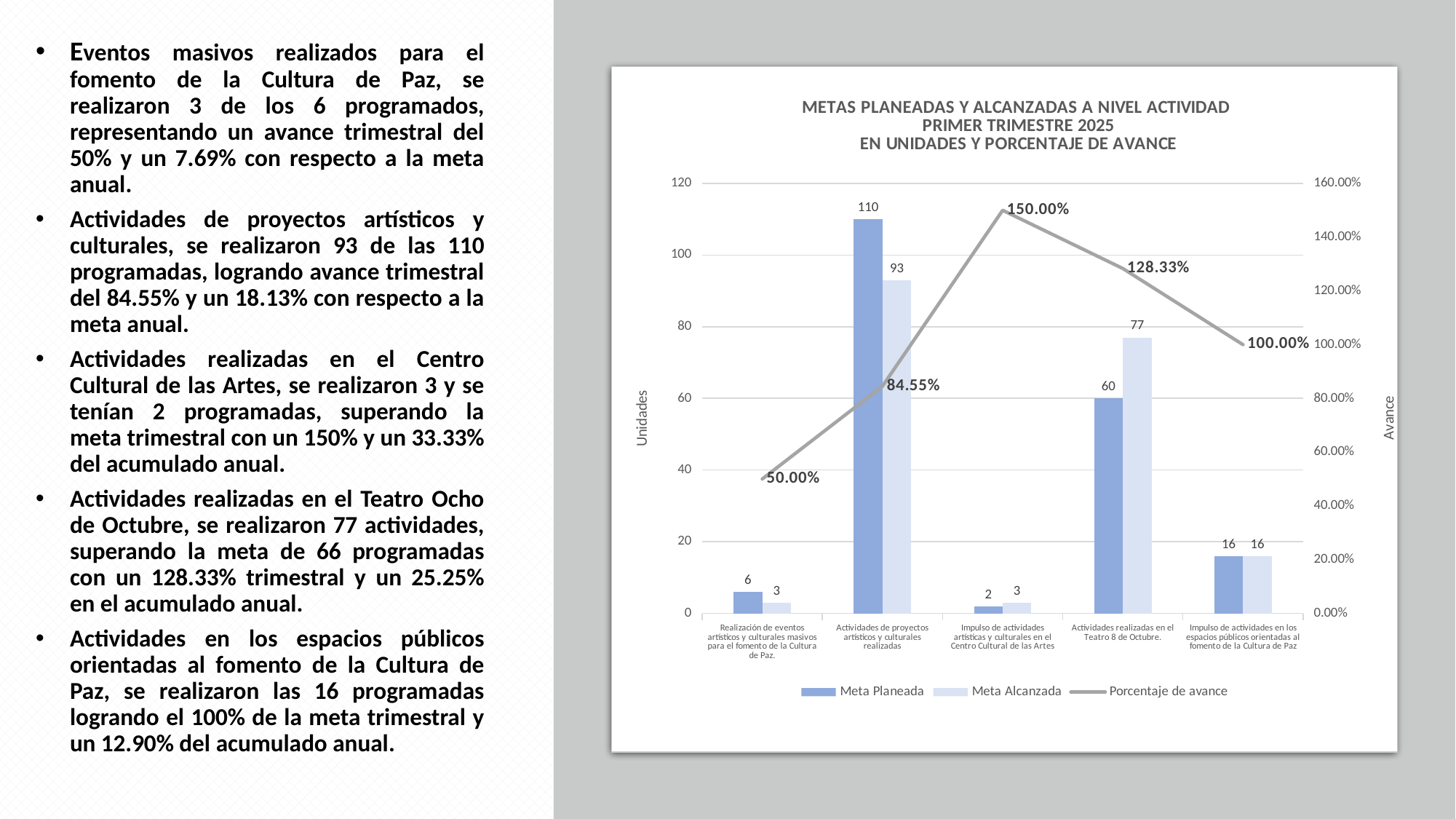

Eventos masivos realizados para el fomento de la Cultura de Paz, se realizaron 3 de los 6 programados, representando un avance trimestral del 50% y un 7.69% con respecto a la meta anual.
Actividades de proyectos artísticos y culturales, se realizaron 93 de las 110 programadas, logrando avance trimestral del 84.55% y un 18.13% con respecto a la meta anual.
Actividades realizadas en el Centro Cultural de las Artes, se realizaron 3 y se tenían 2 programadas, superando la meta trimestral con un 150% y un 33.33% del acumulado anual.
Actividades realizadas en el Teatro Ocho de Octubre, se realizaron 77 actividades, superando la meta de 66 programadas con un 128.33% trimestral y un 25.25% en el acumulado anual.
Actividades en los espacios públicos orientadas al fomento de la Cultura de Paz, se realizaron las 16 programadas logrando el 100% de la meta trimestral y un 12.90% del acumulado anual.

### Chart: METAS PLANEADAS Y ALCANZADAS A NIVEL ACTIVIDAD
PRIMER TRIMESTRE 2025
EN UNIDADES Y PORCENTAJE DE AVANCE

| Category | Meta Planeada | Meta Alcanzada |  |
|---|---|---|---|
| Realización de eventos artísticos y culturales masivos para el fomento de la Cultura de Paz. | 6.0 | 3.0 | 0.5 |
| Actividades de proyectos artísticos y culturales realizadas | 110.0 | 93.0 | 0.8454545454545455 |
| Impulso de actividades artísticas y culturales en el Centro Cultural de las Artes | 2.0 | 3.0 | 1.5 |
| Actividades realizadas en el Teatro 8 de Octubre. | 60.0 | 77.0 | 1.2833333333333334 |
| Impulso de actividades en los espacios públicos orientadas al fomento de la Cultura de Paz | 16.0 | 16.0 | 1.0 |